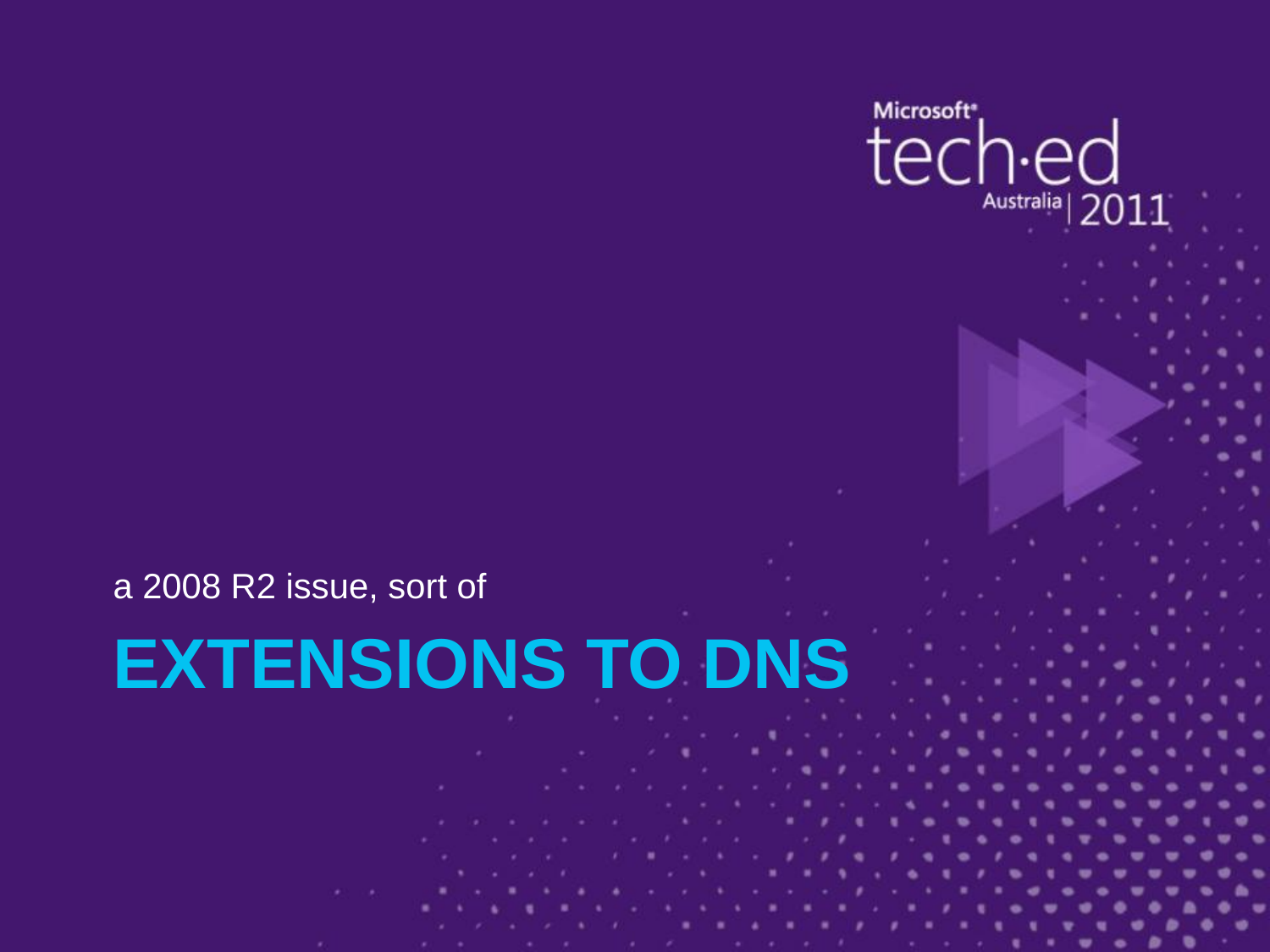

a 2008 R2 issue, sort of
# Extensions to DNS